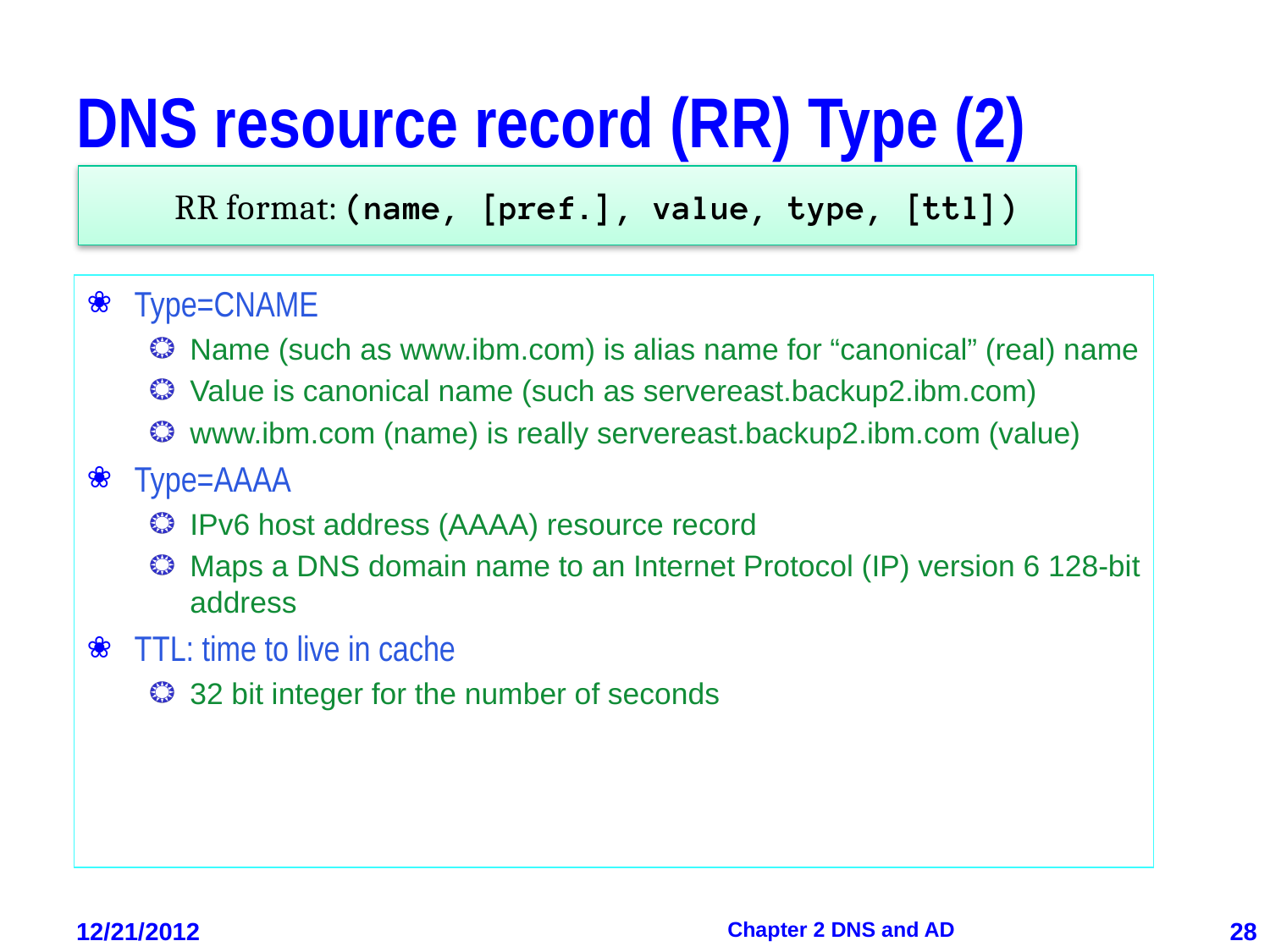

# DNS resource record (RR) Type (2)

RR format: (name, [pref.], value, type, [ttl])
Type=CNAME
Name (such as www.ibm.com) is alias name for “canonical” (real) name
Value is canonical name (such as servereast.backup2.ibm.com)
www.ibm.com (name) is really servereast.backup2.ibm.com (value)
Type=AAAA
IPv6 host address (AAAA) resource record
Maps a DNS domain name to an Internet Protocol (IP) version 6 128-bit address
TTL: time to live in cache
32 bit integer for the number of seconds

12/21/2012
Chapter 2 DNS and AD
28